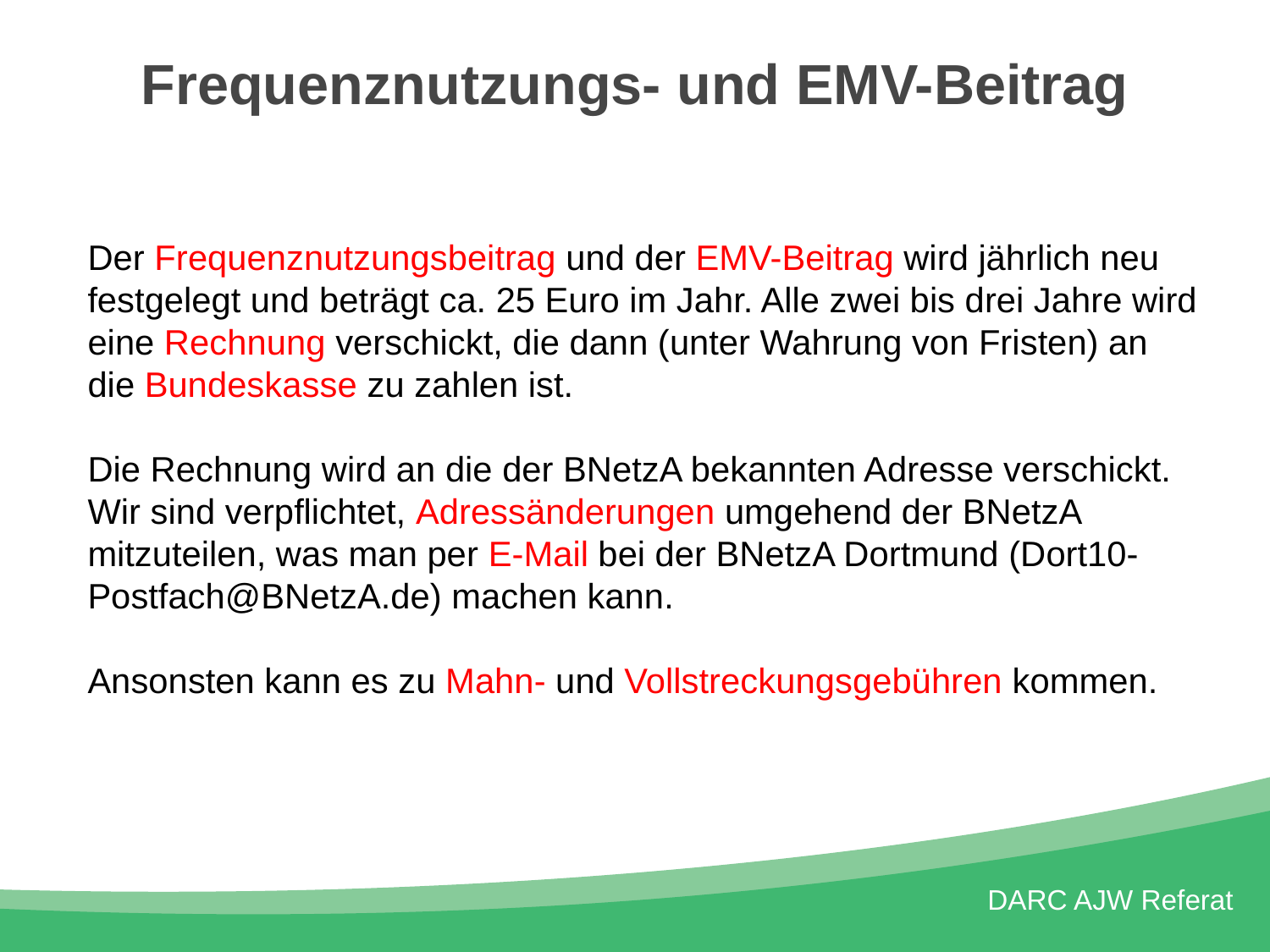

# Frequenznutzungs- und EMV-Beitrag
Der Frequenznutzungsbeitrag und der EMV-Beitrag wird jährlich neu festgelegt und beträgt ca. 25 Euro im Jahr. Alle zwei bis drei Jahre wird eine Rechnung verschickt, die dann (unter Wahrung von Fristen) an die Bundeskasse zu zahlen ist.
Die Rechnung wird an die der BNetzA bekannten Adresse verschickt. Wir sind verpflichtet, Adressänderungen umgehend der BNetzA mitzuteilen, was man per E-Mail bei der BNetzA Dortmund (Dort10-Postfach@BNetzA.de) machen kann.
Ansonsten kann es zu Mahn- und Vollstreckungsgebühren kommen.